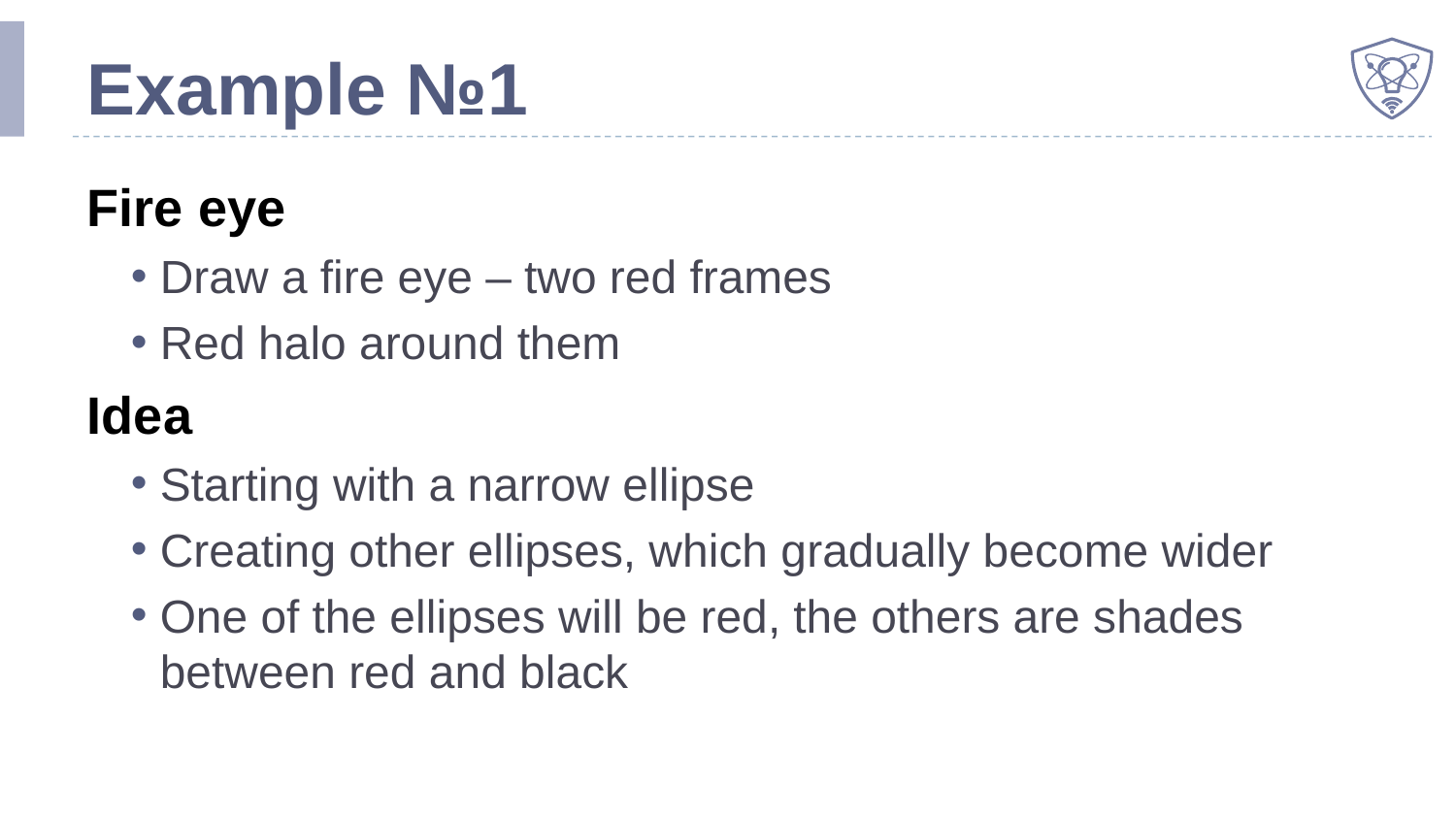

# Example №1
Fire eye
Draw a fire eye – two red frames
Red halo around them
Idea
Starting with a narrow ellipse
Creating other ellipses, which gradually become wider
One of the ellipses will be red, the others are shades between red and black